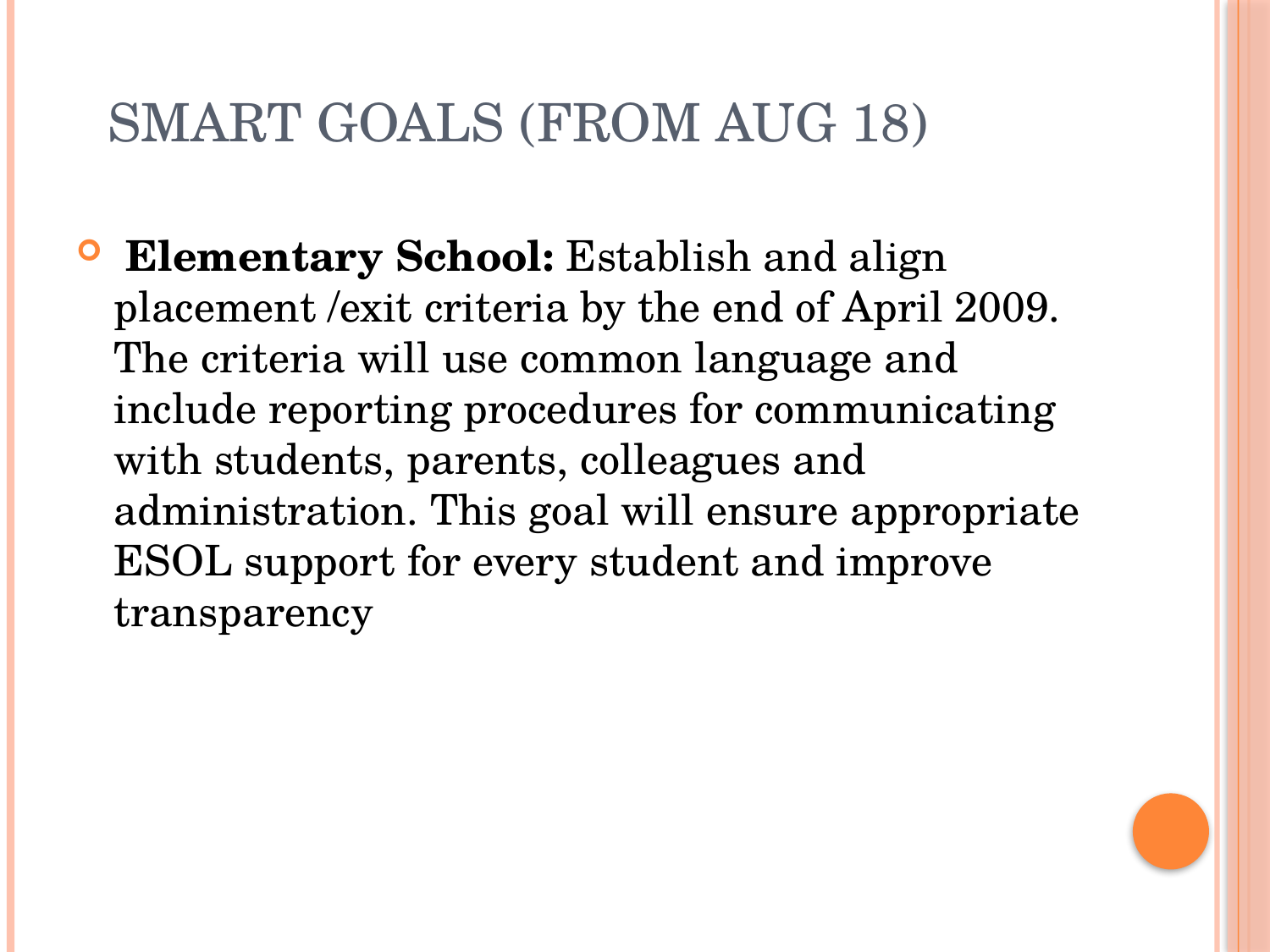

# SMART Goals (from Aug 18)
 Elementary School: Establish and align placement /exit criteria by the end of April 2009. The criteria will use common language and include reporting procedures for communicating with students, parents, colleagues and administration. This goal will ensure appropriate ESOL support for every student and improve transparency